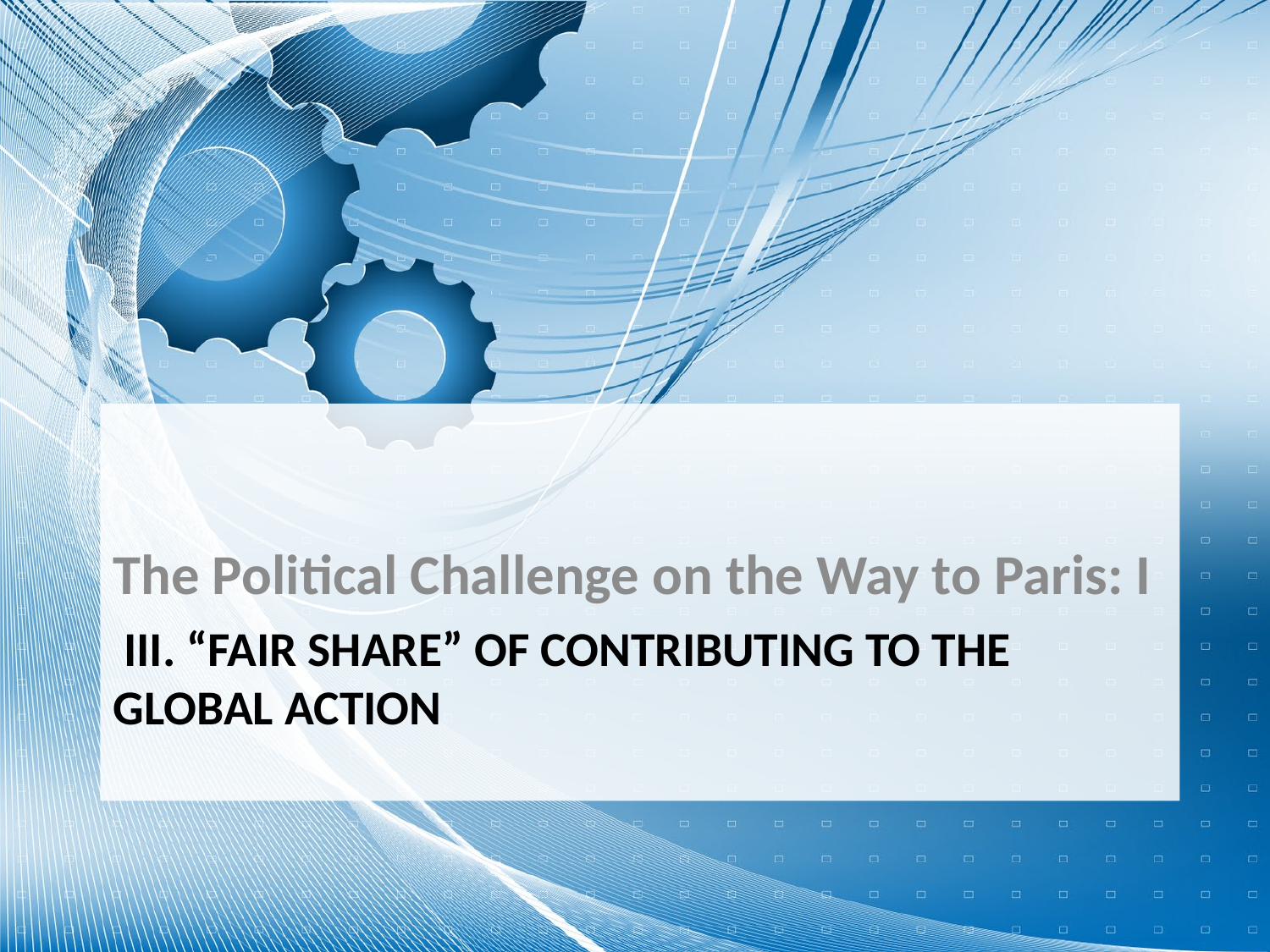

The Political Challenge on the Way to Paris: I
# III. “Fair share” of contributing to the global action